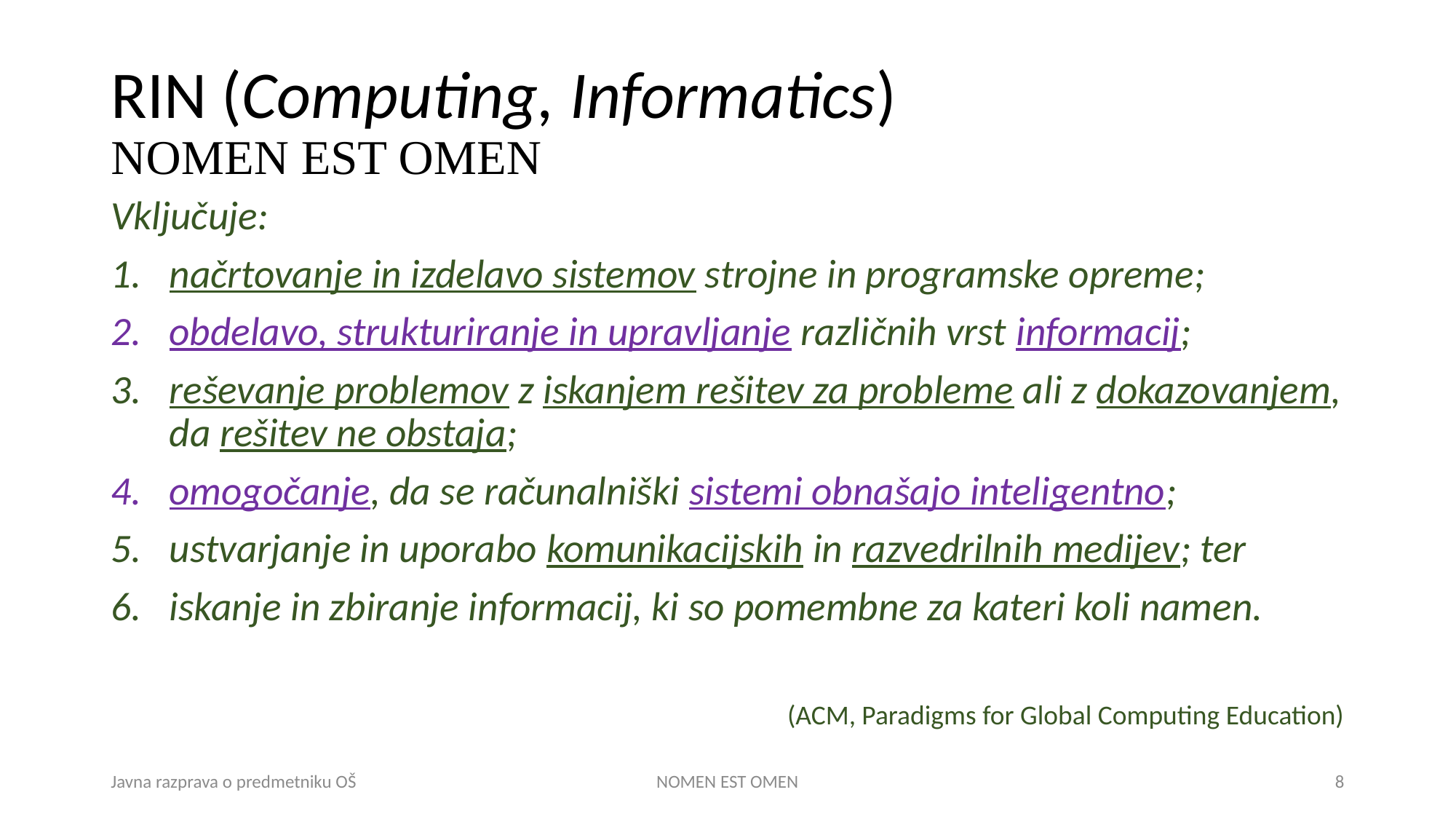

# RIN (Computing, Informatics) NOMEN EST OMEN
Vključuje:
načrtovanje in izdelavo sistemov strojne in programske opreme;
obdelavo, strukturiranje in upravljanje različnih vrst informacij;
reševanje problemov z iskanjem rešitev za probleme ali z dokazovanjem, da rešitev ne obstaja;
omogočanje, da se računalniški sistemi obnašajo inteligentno;
ustvarjanje in uporabo komunikacijskih in razvedrilnih medijev; ter
iskanje in zbiranje informacij, ki so pomembne za kateri koli namen.

(ACM, Paradigms for Global Computing Education)
Javna razprava o predmetniku OŠ
NOMEN EST OMEN
8